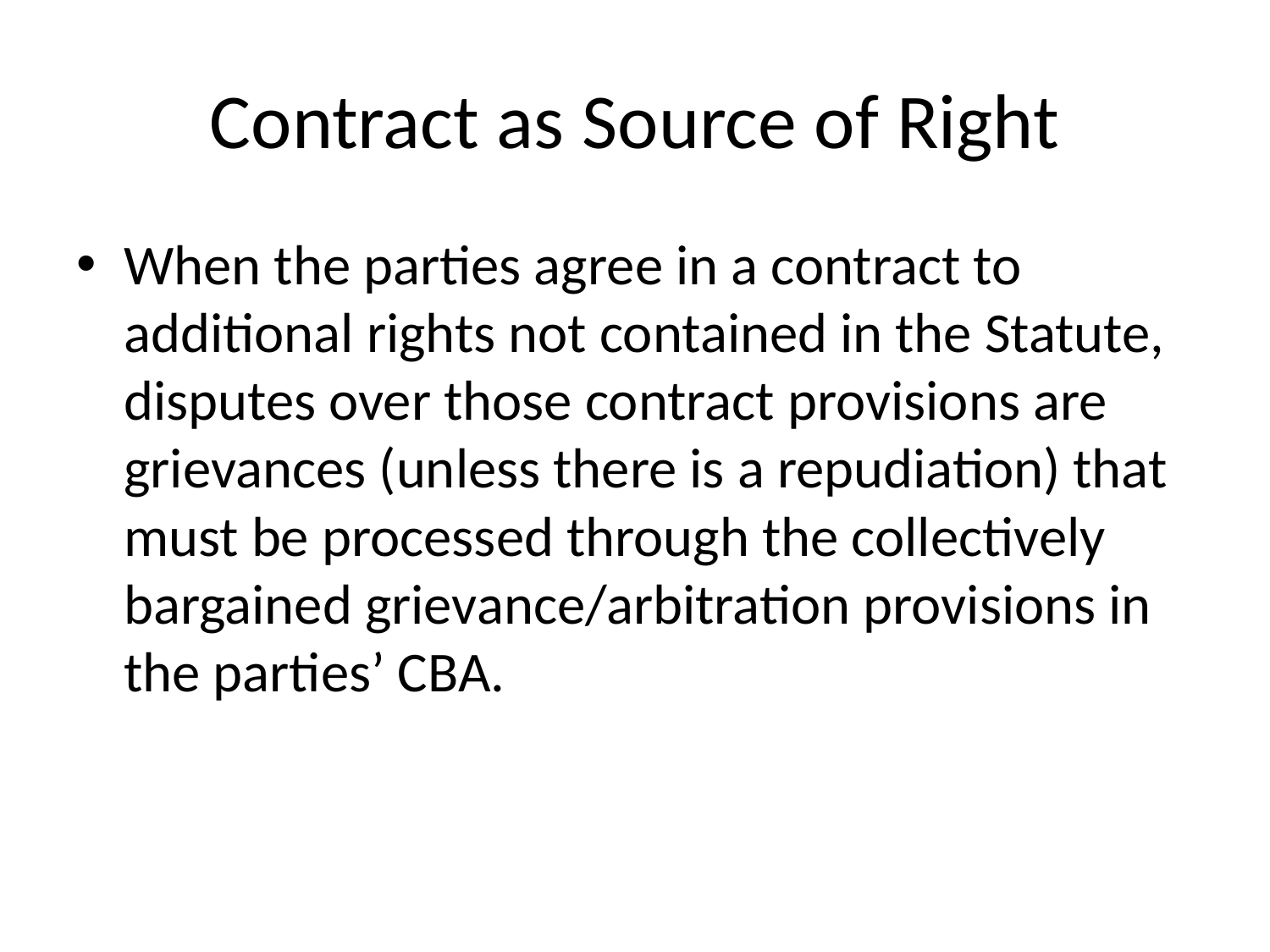

# Contract as Source of Right
When the parties agree in a contract to additional rights not contained in the Statute, disputes over those contract provisions are grievances (unless there is a repudiation) that must be processed through the collectively bargained grievance/arbitration provisions in the parties’ CBA.